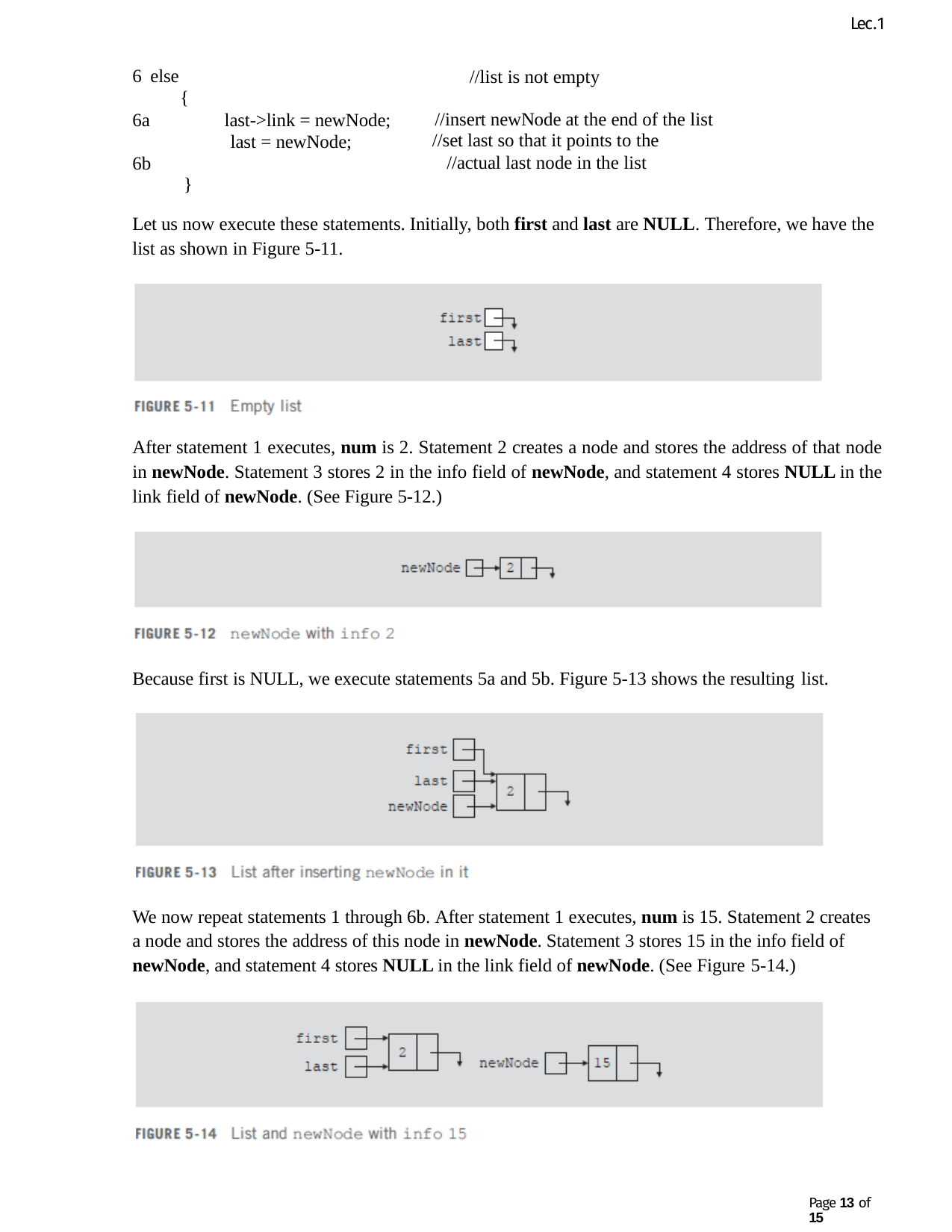

Lec.1
6 else
{
6a  6b
//list is not empty
last->link = newNode;  last = newNode;
//insert newNode at the end of the list
//set last so that it points to the
//actual last node in the list
}
Let us now execute these statements. Initially, both first and last are NULL. Therefore, we have the  list as shown in Figure 5-11.

After statement 1 executes, num is 2. Statement 2 creates a node and stores the address of that node  in newNode. Statement 3 stores 2 in the info field of newNode, and statement 4 stores NULL in the  link field of newNode. (See Figure 5-12.)

Because first is NULL, we execute statements 5a and 5b. Figure 5-13 shows the resulting list.

We now repeat statements 1 through 6b. After statement 1 executes, num is 15. Statement 2 creates  a node and stores the address of this node in newNode. Statement 3 stores 15 in the info field of  newNode, and statement 4 stores NULL in the link field of newNode. (See Figure 5-14.)

Page 13 of 15